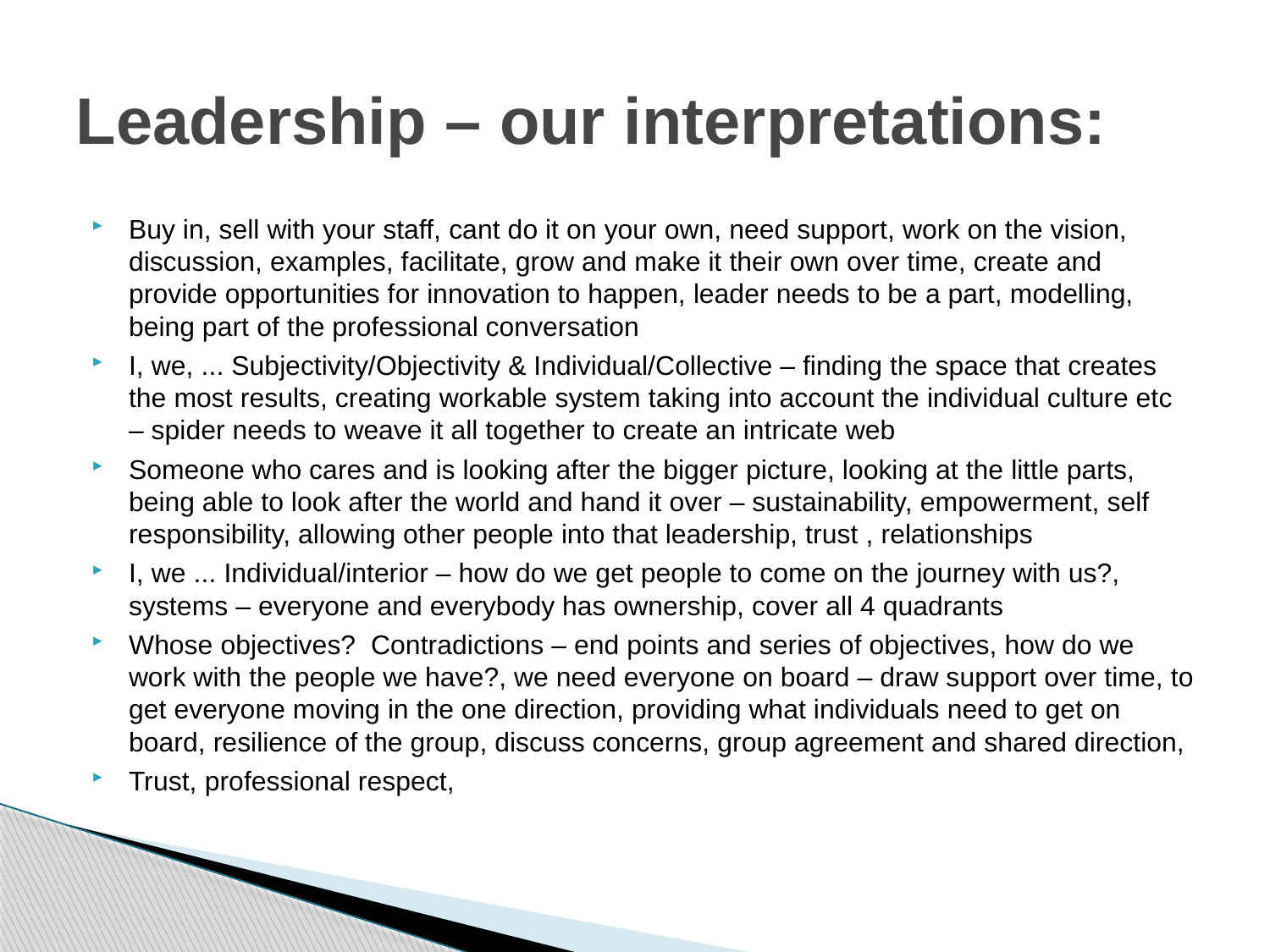

# Leadership – our interpretations:
Buy in, sell with your staff, cant do it on your own, need support, work on the vision, discussion, examples, facilitate, grow and make it their own over time, create and provide opportunities for innovation to happen, leader needs to be a part, modelling, being part of the professional conversation
I, we, ... Subjectivity/Objectivity & Individual/Collective – finding the space that creates the most results, creating workable system taking into account the individual culture etc – spider needs to weave it all together to create an intricate web
Someone who cares and is looking after the bigger picture, looking at the little parts, being able to look after the world and hand it over – sustainability, empowerment, self responsibility, allowing other people into that leadership, trust , relationships
I, we ... Individual/interior – how do we get people to come on the journey with us?, systems – everyone and everybody has ownership, cover all 4 quadrants
Whose objectives?  Contradictions – end points and series of objectives, how do we work with the people we have?, we need everyone on board – draw support over time, to get everyone moving in the one direction, providing what individuals need to get on board, resilience of the group, discuss concerns, group agreement and shared direction,
Trust, professional respect,